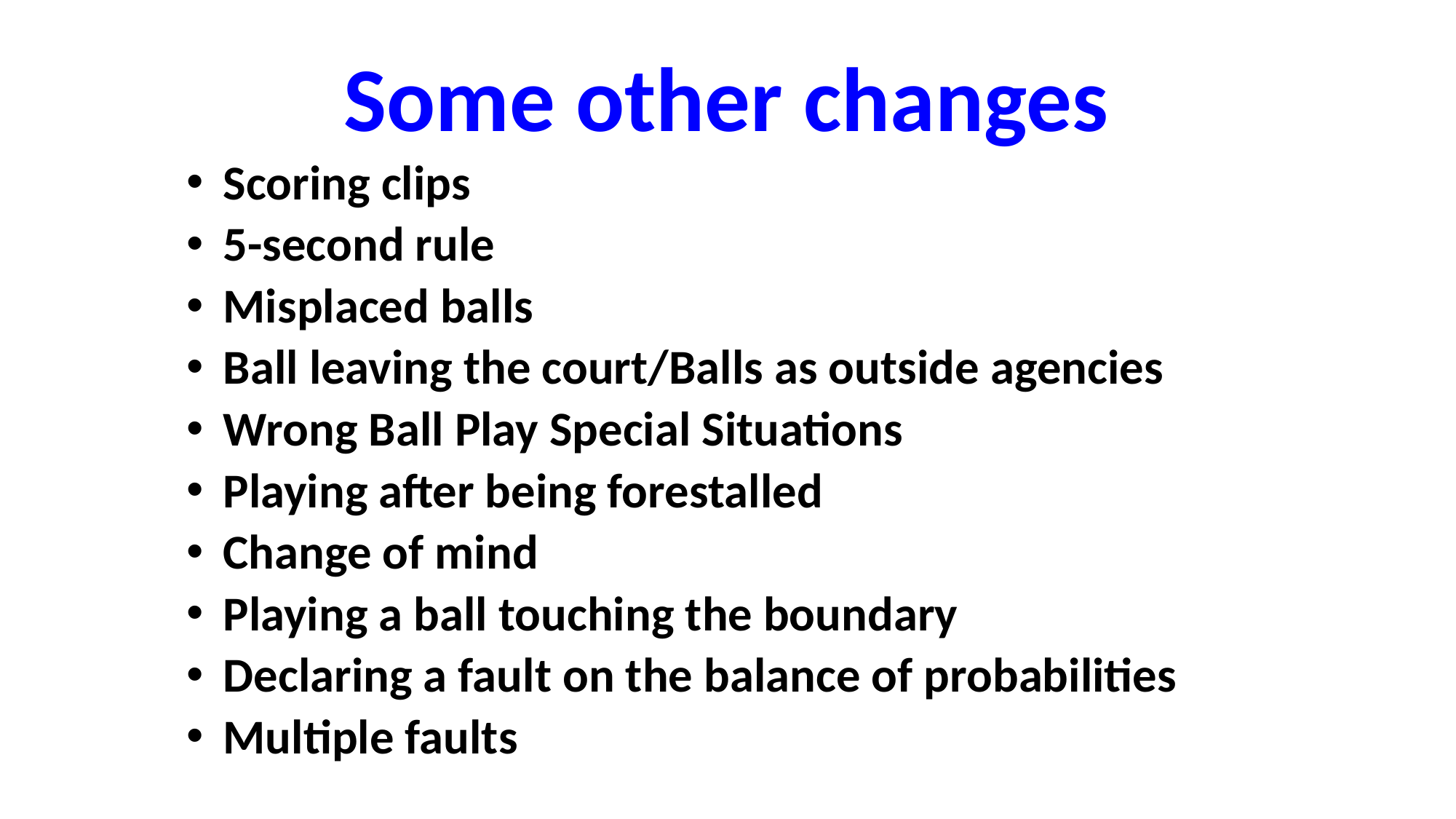

# Some other changes
 Scoring clips
 5-second rule
 Misplaced balls
 Ball leaving the court/Balls as outside agencies
 Wrong Ball Play Special Situations
 Playing after being forestalled
 Change of mind
 Playing a ball touching the boundary
 Declaring a fault on the balance of probabilities
 Multiple faults